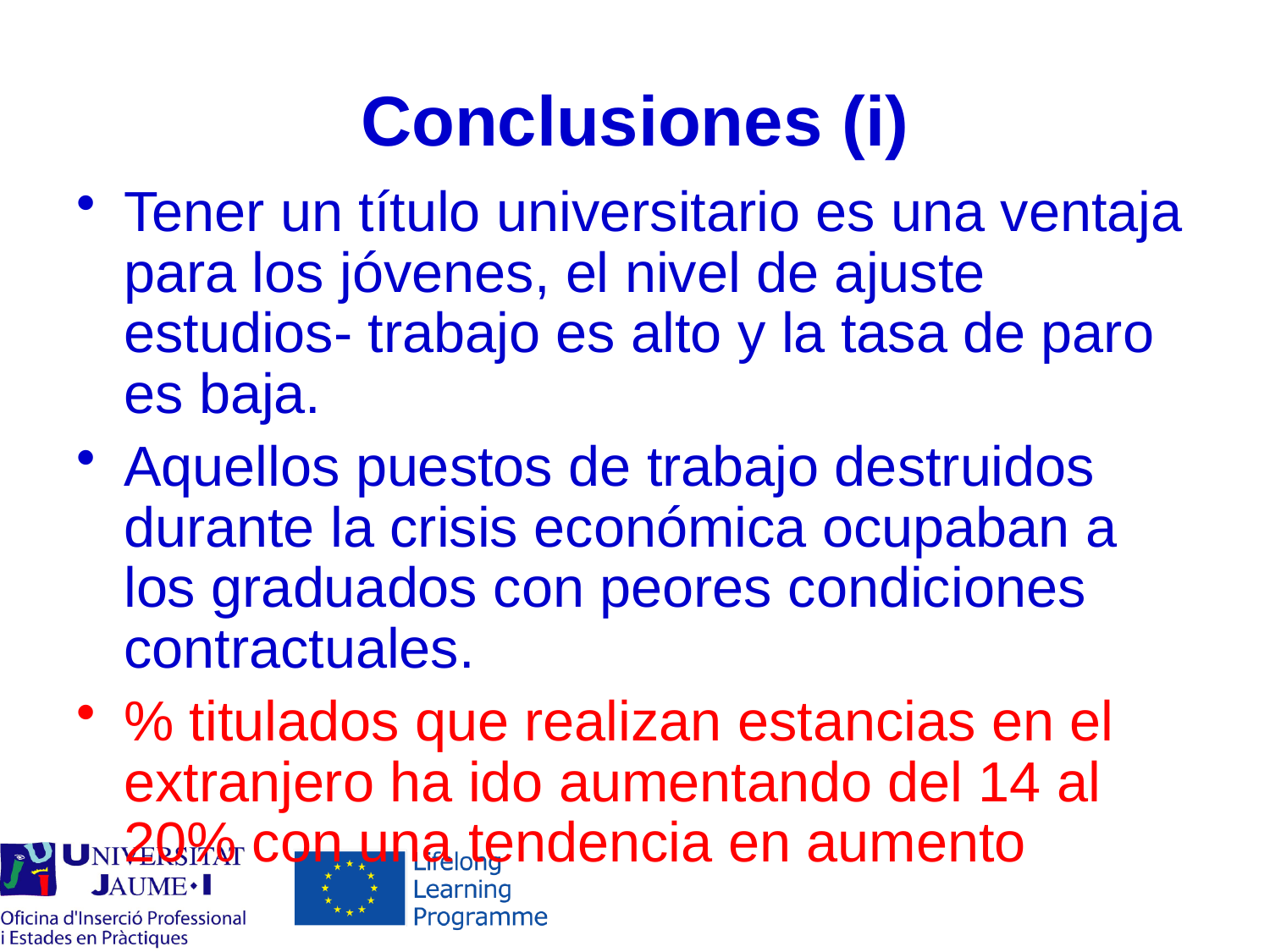

# Conclusiones (i)
Tener un título universitario es una ventaja para los jóvenes, el nivel de ajuste estudios- trabajo es alto y la tasa de paro es baja.
Aquellos puestos de trabajo destruidos durante la crisis económica ocupaban a los graduados con peores condiciones contractuales.
% titulados que realizan estancias en el extranjero ha ido aumentando del 14 al 20% con una tendencia en aumento